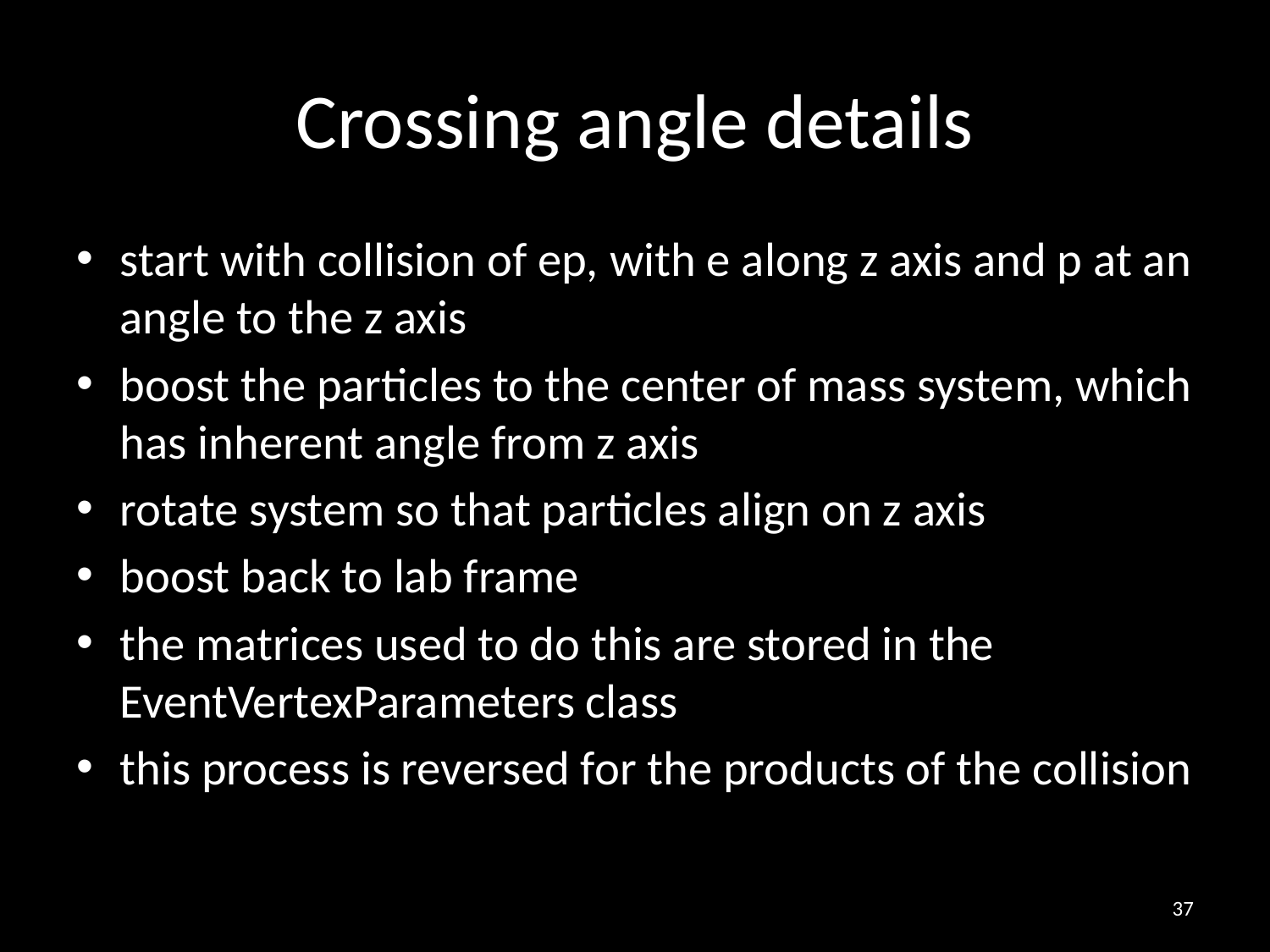

# Crossing angle details
start with collision of ep, with e along z axis and p at an angle to the z axis
boost the particles to the center of mass system, which has inherent angle from z axis
rotate system so that particles align on z axis
boost back to lab frame
the matrices used to do this are stored in the EventVertexParameters class
this process is reversed for the products of the collision
37